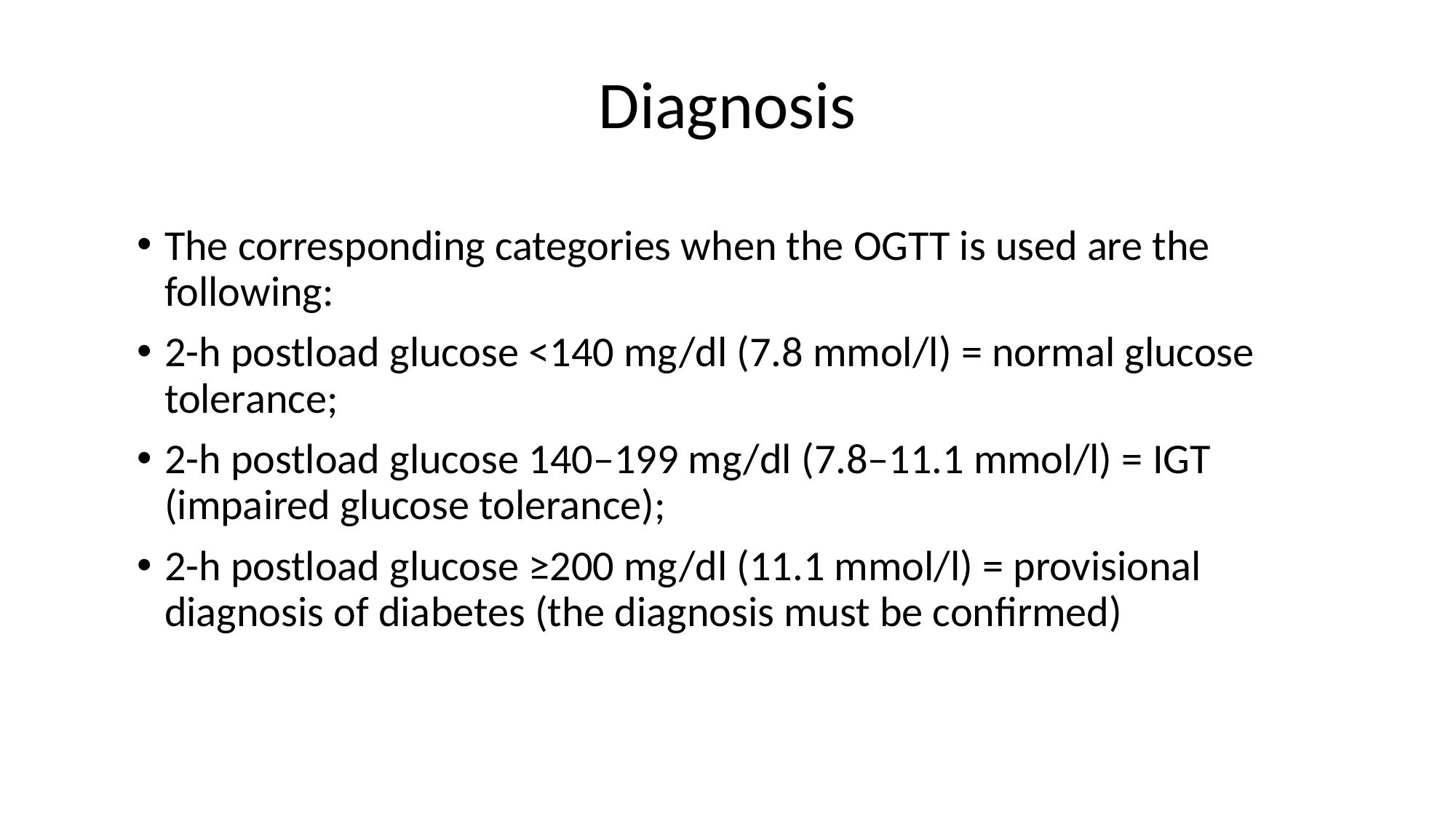

# Diagnosis
The corresponding categories when the OGTT is used are the following:
2-h postload glucose <140 mg/dl (7.8 mmol/l) = normal glucose tolerance;
2-h postload glucose 140–199 mg/dl (7.8–11.1 mmol/l) = IGT (impaired glucose tolerance);
2-h postload glucose ≥200 mg/dl (11.1 mmol/l) = provisional diagnosis of diabetes (the diagnosis must be confirmed)